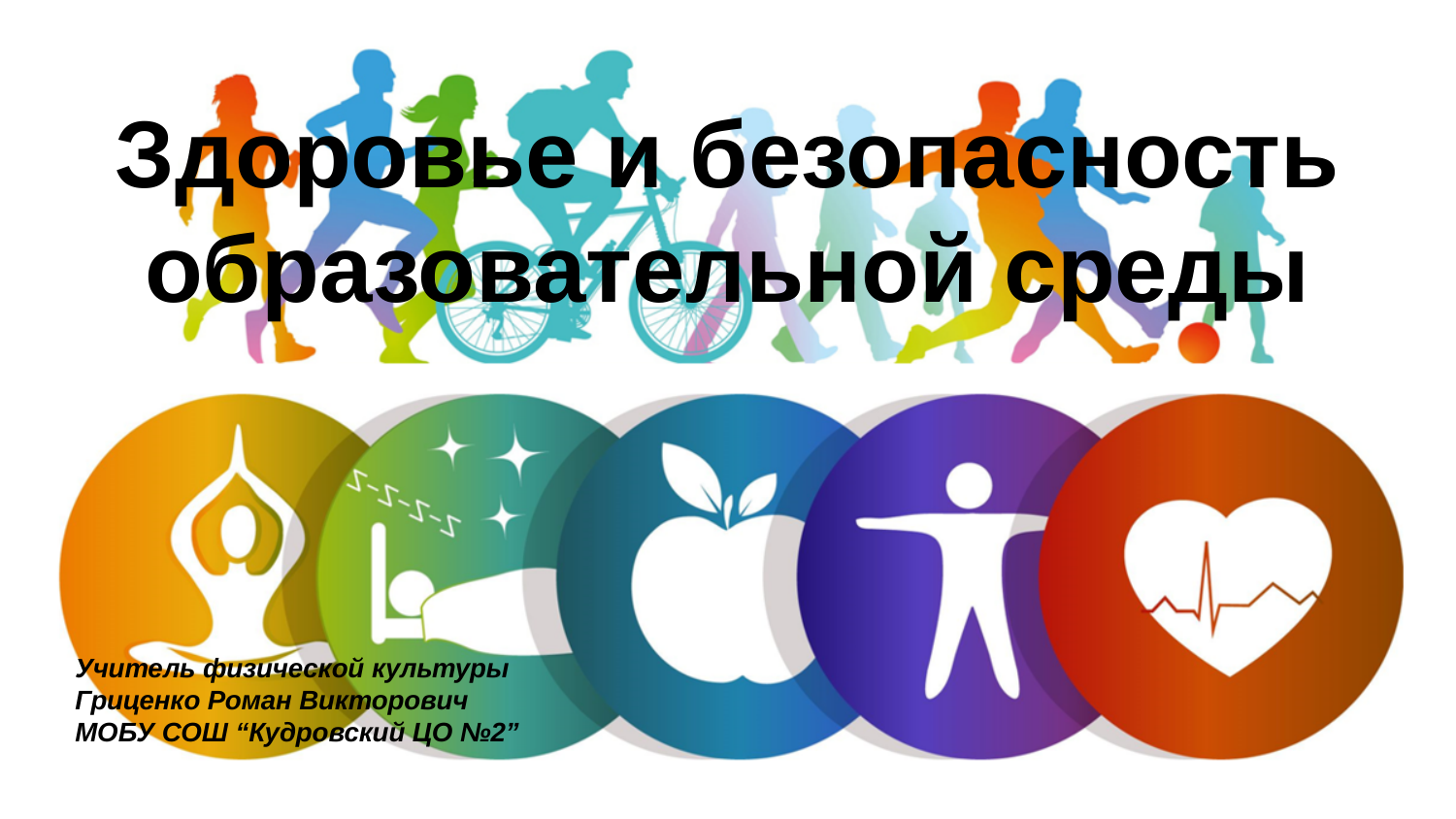

# Здоровье и безопасность
образовательной среды
Учитель физической культуры
Гриценко Роман Викторович
МОБУ СОШ “Кудровский ЦО №2”